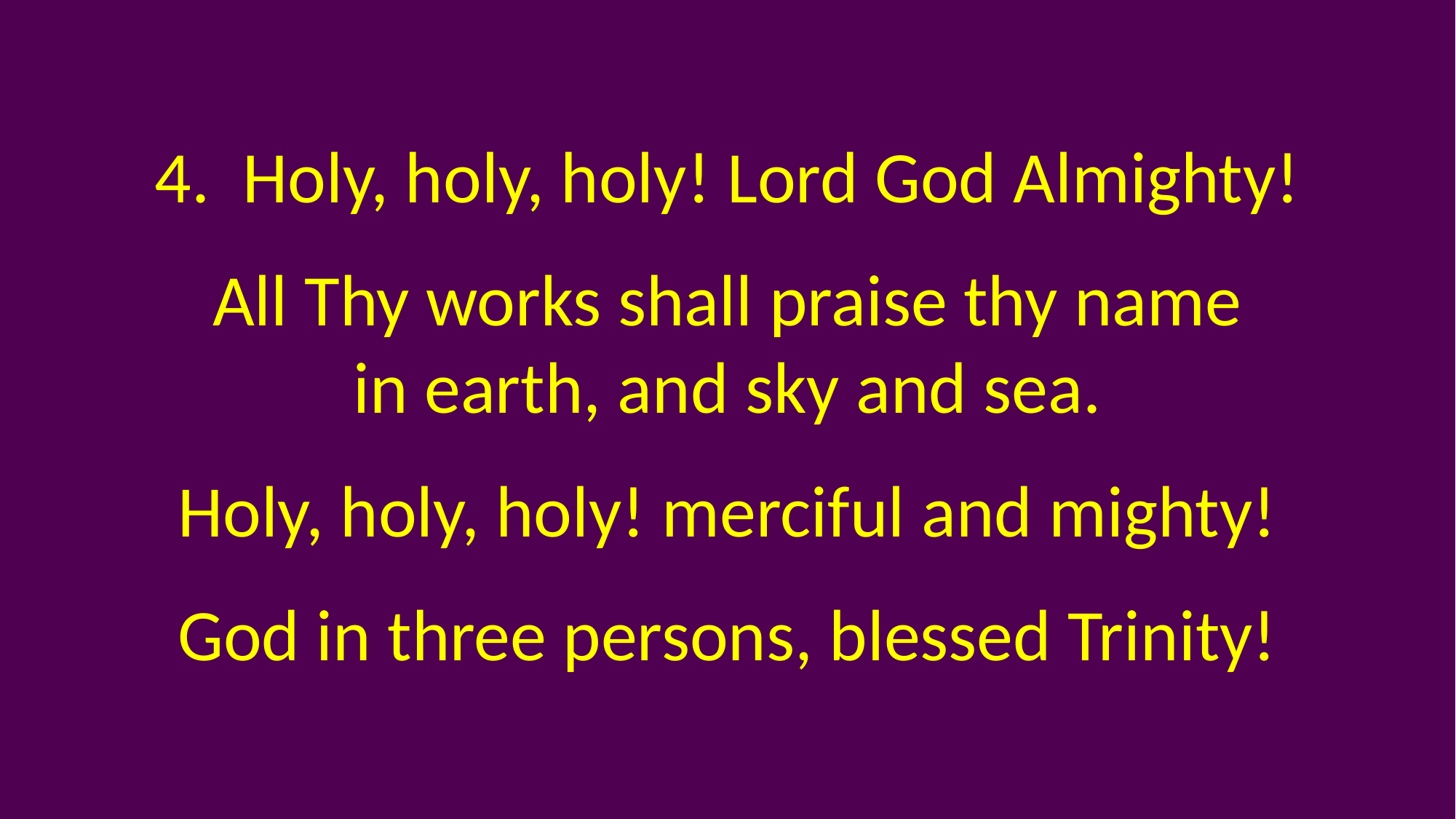

4.  Holy, holy, holy! Lord God Almighty!
All Thy works shall praise thy name
in earth, and sky and sea.
Holy, holy, holy! merciful and mighty!
God in three persons, blessed Trinity!